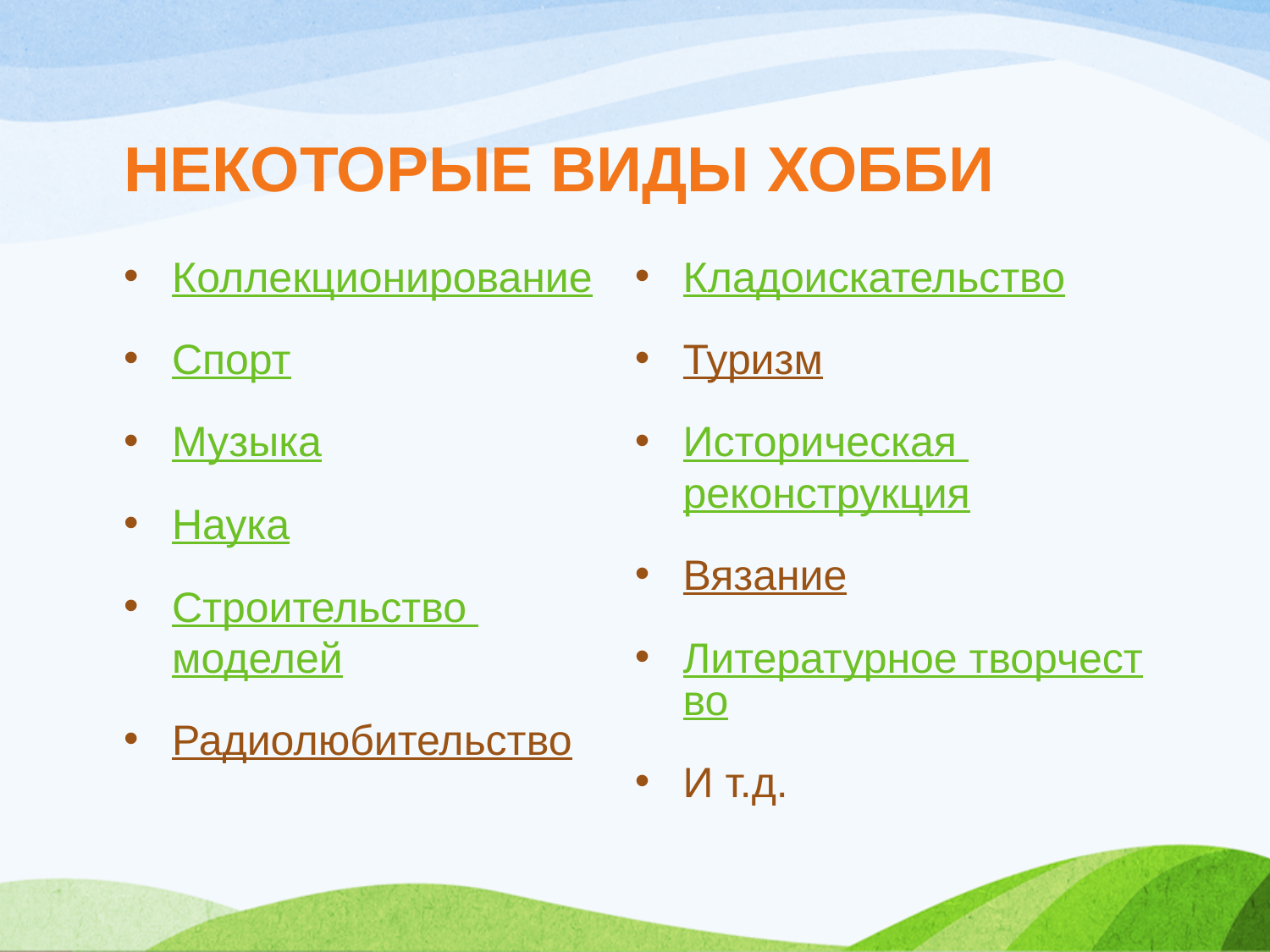

# Некоторые виды хобби
Коллекционирование
Спорт
Музыка
Наука
Cтроительство моделей
Радиолюбительство
Кладоискательство
Туризм
Историческая реконструкция
Вязание
Литературное творчество
И т.д.